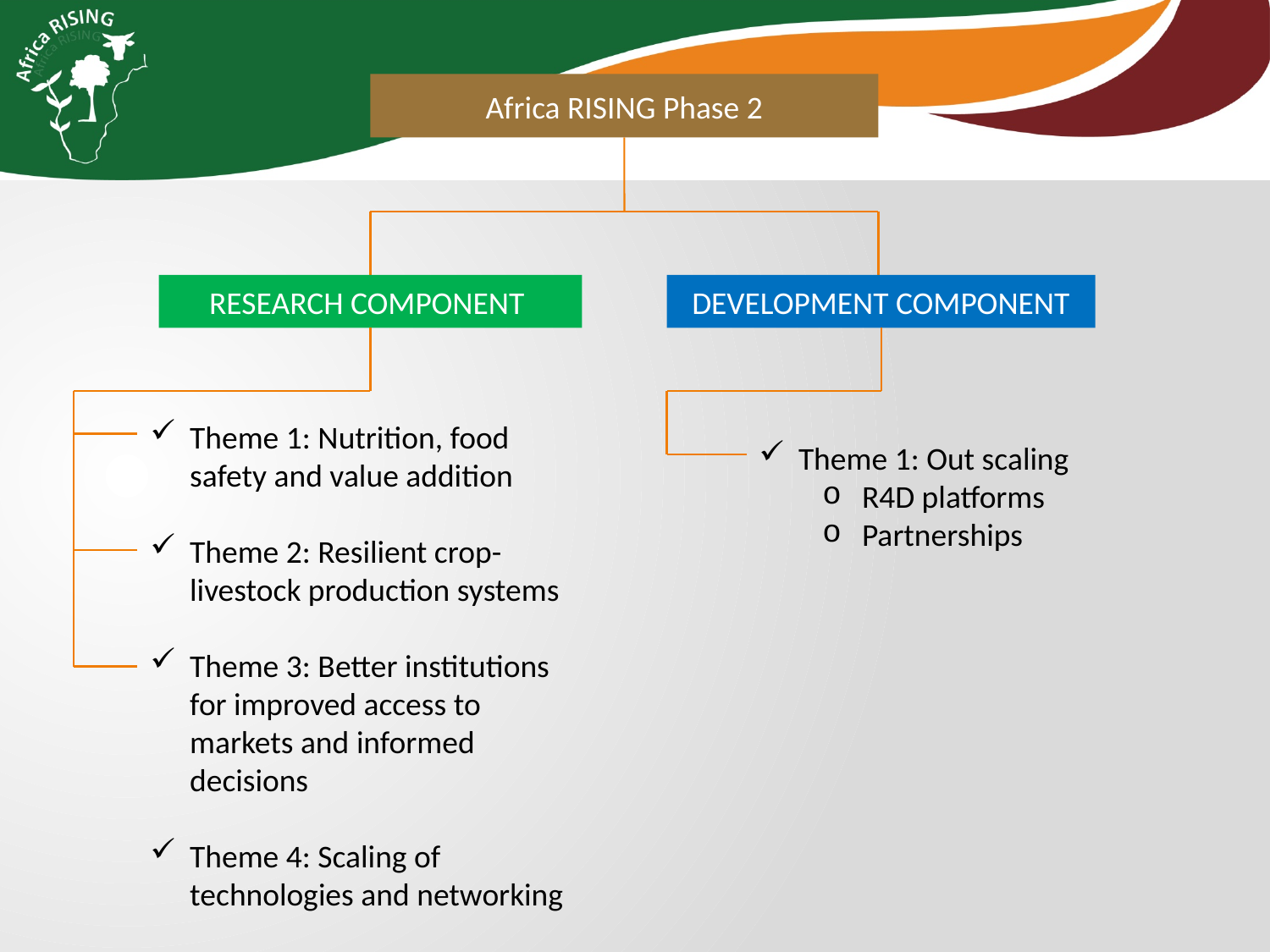

Africa RISING Phase 2
RESEARCH COMPONENT
DEVELOPMENT COMPONENT
Theme 1: Nutrition, food safety and value addition

Theme 2: Resilient crop-livestock production systems

Theme 3: Better institutions for improved access to markets and informed decisions

Theme 4: Scaling of technologies and networking
Theme 1: Out scaling
R4D platforms
Partnerships